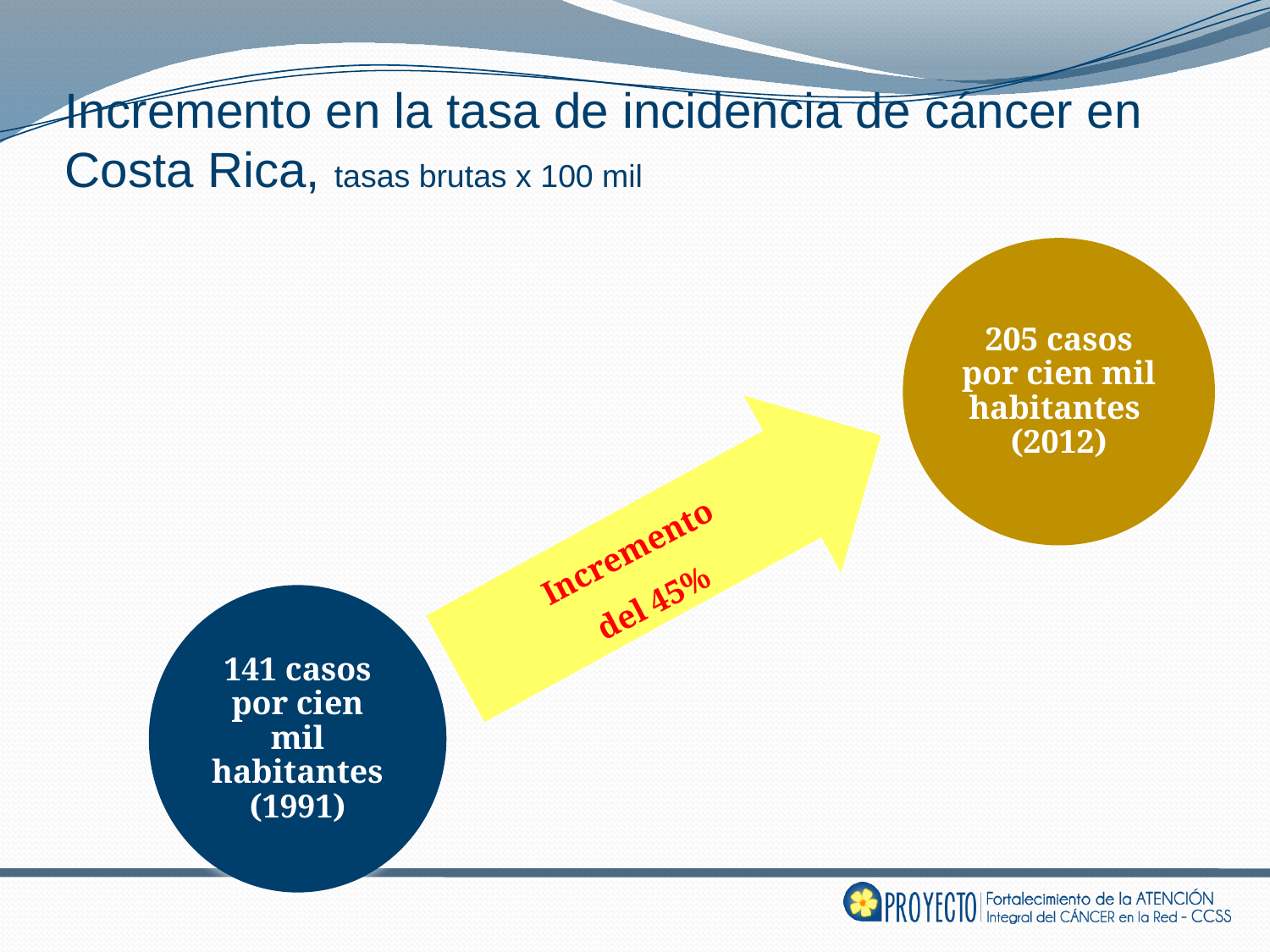

# Incremento en la tasa de incidencia de cáncer en Costa Rica, tasas brutas x 100 mil

205 casos por cien mil habitantes  (2012)
Incremento del 45%

141 casos por cien mil habitantes (1991)